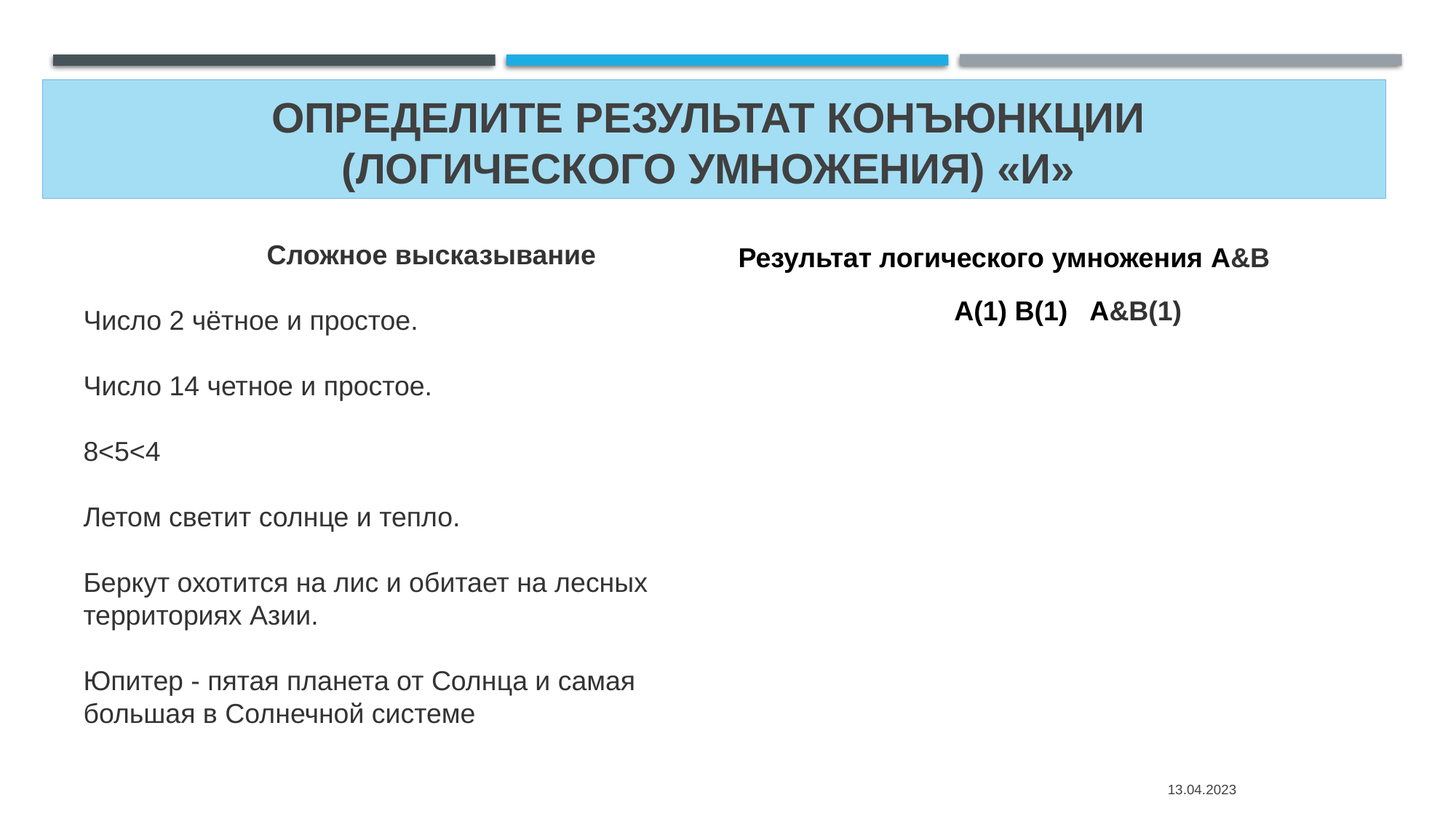

# Определите результат конъюнкции (логического умножения) «И»
                        Сложное высказывание

Число 2 чётное и простое.

Число 14 четное и простое.

8<5<4

Летом светит солнце и тепло.

Беркут охотится на лис и обитает на лесных территориях Азии.

Юпитер - пятая планета от Солнца и самая большая в Солнечной системе

Результат логического умножения A&B
                        A(1) B(1)   A&B(1)
13.04.2023